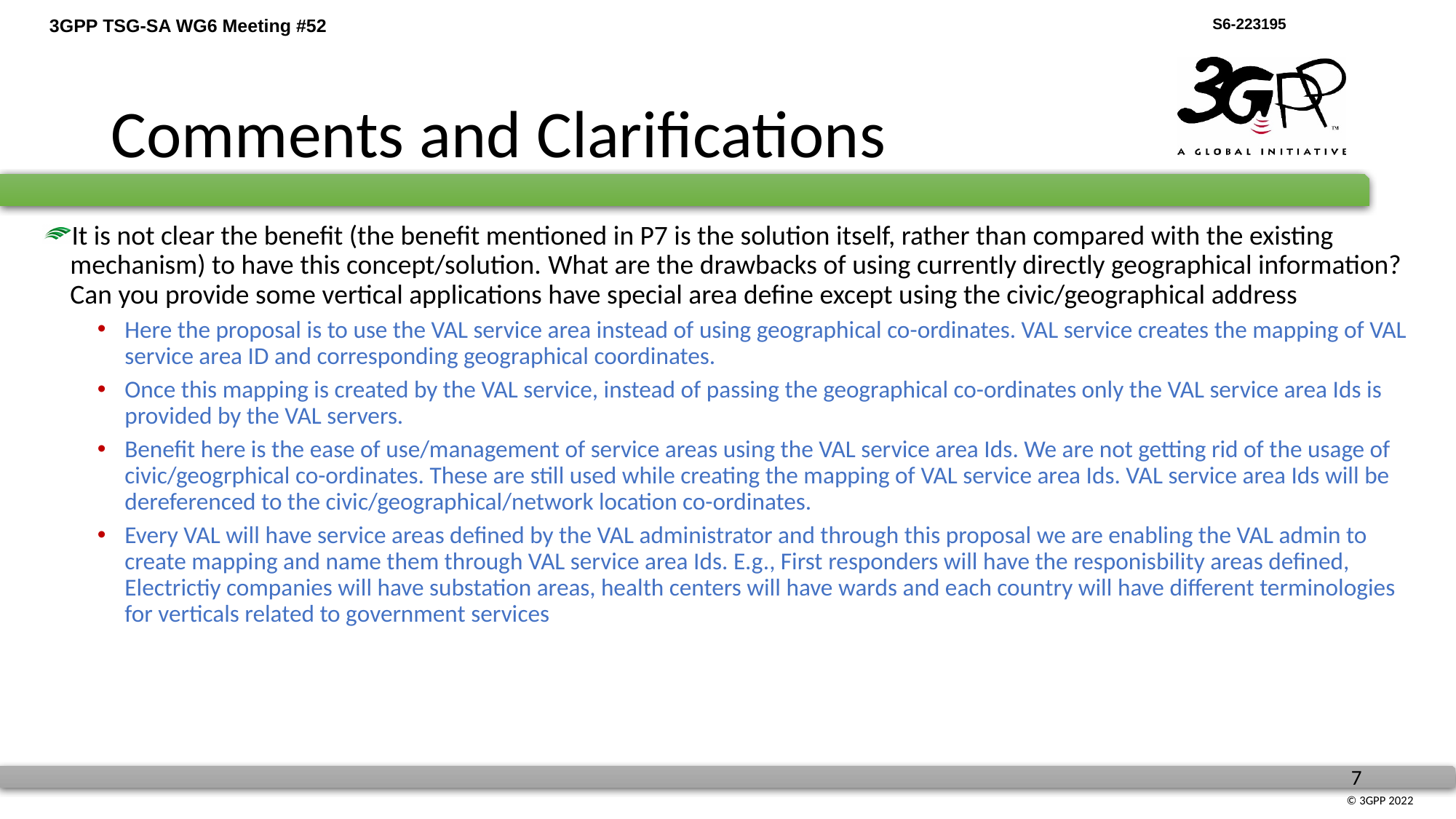

# Comments and Clarifications
It is not clear the benefit (the benefit mentioned in P7 is the solution itself, rather than compared with the existing mechanism) to have this concept/solution. What are the drawbacks of using currently directly geographical information? Can you provide some vertical applications have special area define except using the civic/geographical address
Here the proposal is to use the VAL service area instead of using geographical co-ordinates. VAL service creates the mapping of VAL service area ID and corresponding geographical coordinates.
Once this mapping is created by the VAL service, instead of passing the geographical co-ordinates only the VAL service area Ids is provided by the VAL servers.
Benefit here is the ease of use/management of service areas using the VAL service area Ids. We are not getting rid of the usage of civic/geogrphical co-ordinates. These are still used while creating the mapping of VAL service area Ids. VAL service area Ids will be dereferenced to the civic/geographical/network location co-ordinates.
Every VAL will have service areas defined by the VAL administrator and through this proposal we are enabling the VAL admin to create mapping and name them through VAL service area Ids. E.g., First responders will have the responisbility areas defined, Electrictiy companies will have substation areas, health centers will have wards and each country will have different terminologies for verticals related to government services